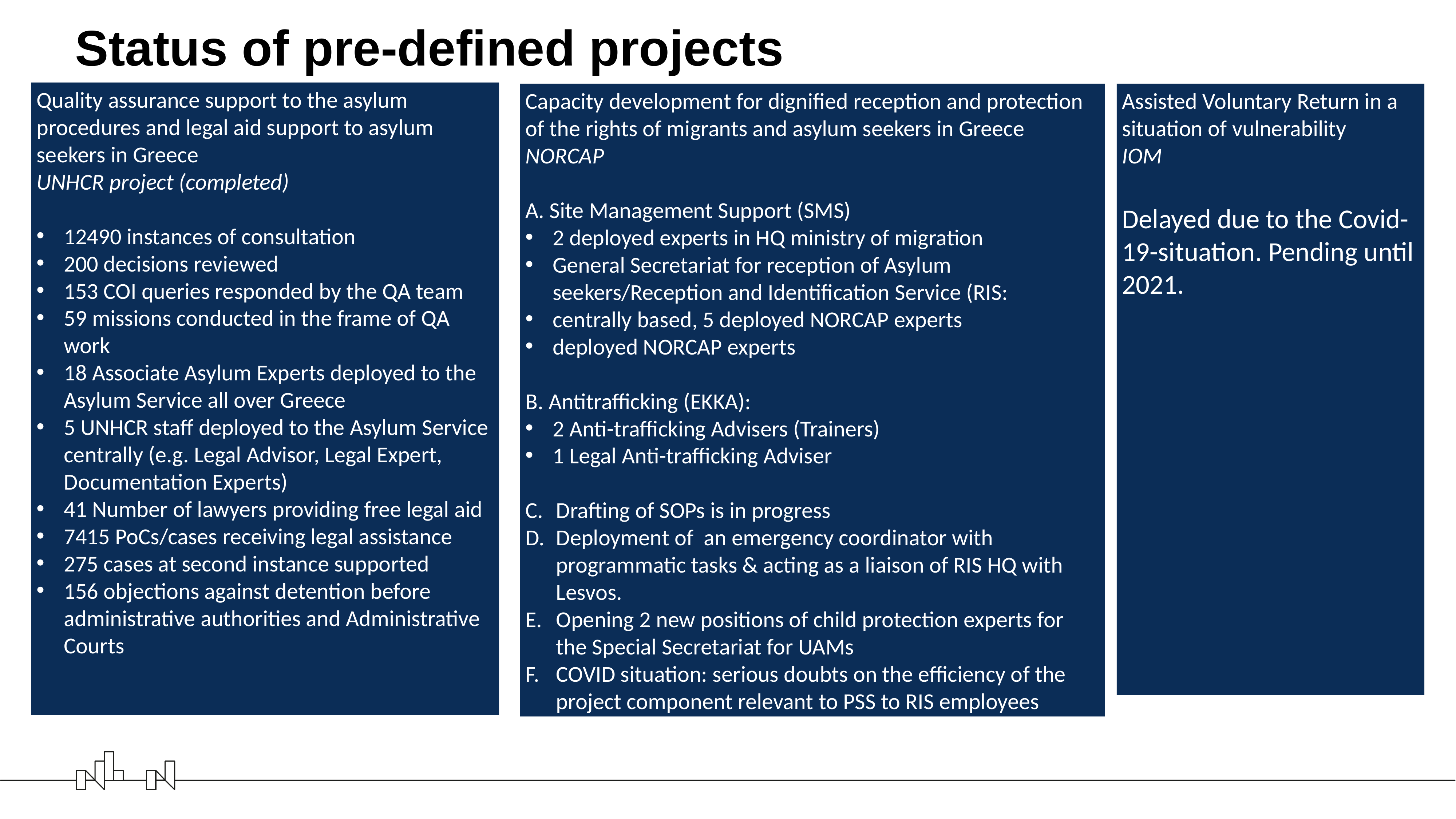

# Status of pre-defined projects
Quality assurance support to the asylum procedures and legal aid support to asylum seekers in Greece
UNHCR project (completed)

12490 instances of consultation
200 decisions reviewed
153 COI queries responded by the QA team
59 missions conducted in the frame of QA work
18 Associate Asylum Experts deployed to the Asylum Service all over Greece
5 UNHCR staff deployed to the Asylum Service centrally (e.g. Legal Advisor, Legal Expert, Documentation Experts)
41 Number of lawyers providing free legal aid
7415 PoCs/cases receiving legal assistance
275 cases at second instance supported
156 objections against detention before administrative authorities and Administrative Courts

Capacity development for dignified reception and protection of the rights of migrants and asylum seekers in Greece
NORCAP

A. Site Management Support (SMS)
2 deployed experts in HQ ministry of migration
General Secretariat for reception of Asylum seekers/Reception and Identification Service (RIS:
centrally based, 5 deployed NORCAP experts
deployed NORCAP experts

B. Antitrafficking (EKKA):
2 Anti-trafficking Advisers (Trainers)
1 Legal Anti-trafficking Adviser

Drafting of SOPs is in progress
Deployment of  an emergency coordinator with programmatic tasks & acting as a liaison of RIS HQ with Lesvos.
Opening 2 new positions of child protection experts for the Special Secretariat for UAMs
COVID situation: serious doubts on the efficiency of the project component relevant to PSS to RIS employees
Assisted Voluntary Return in a situation of vulnerability
IOM

Delayed due to the Covid-19-situation. Pending until 2021.